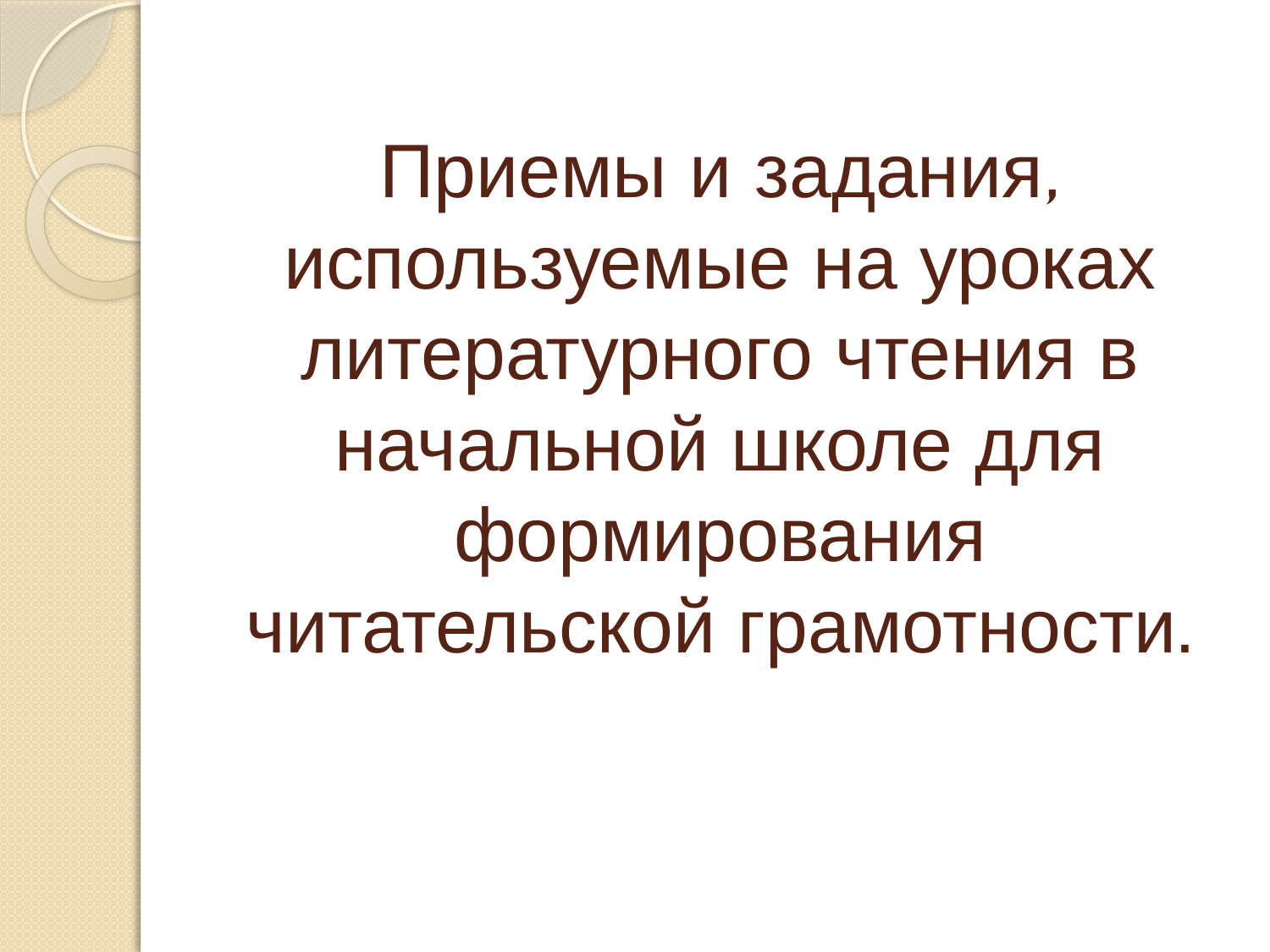

# Приемы и задания, используемые на уроках литературного чтения в начальной школе для формирования читательской грамотности.